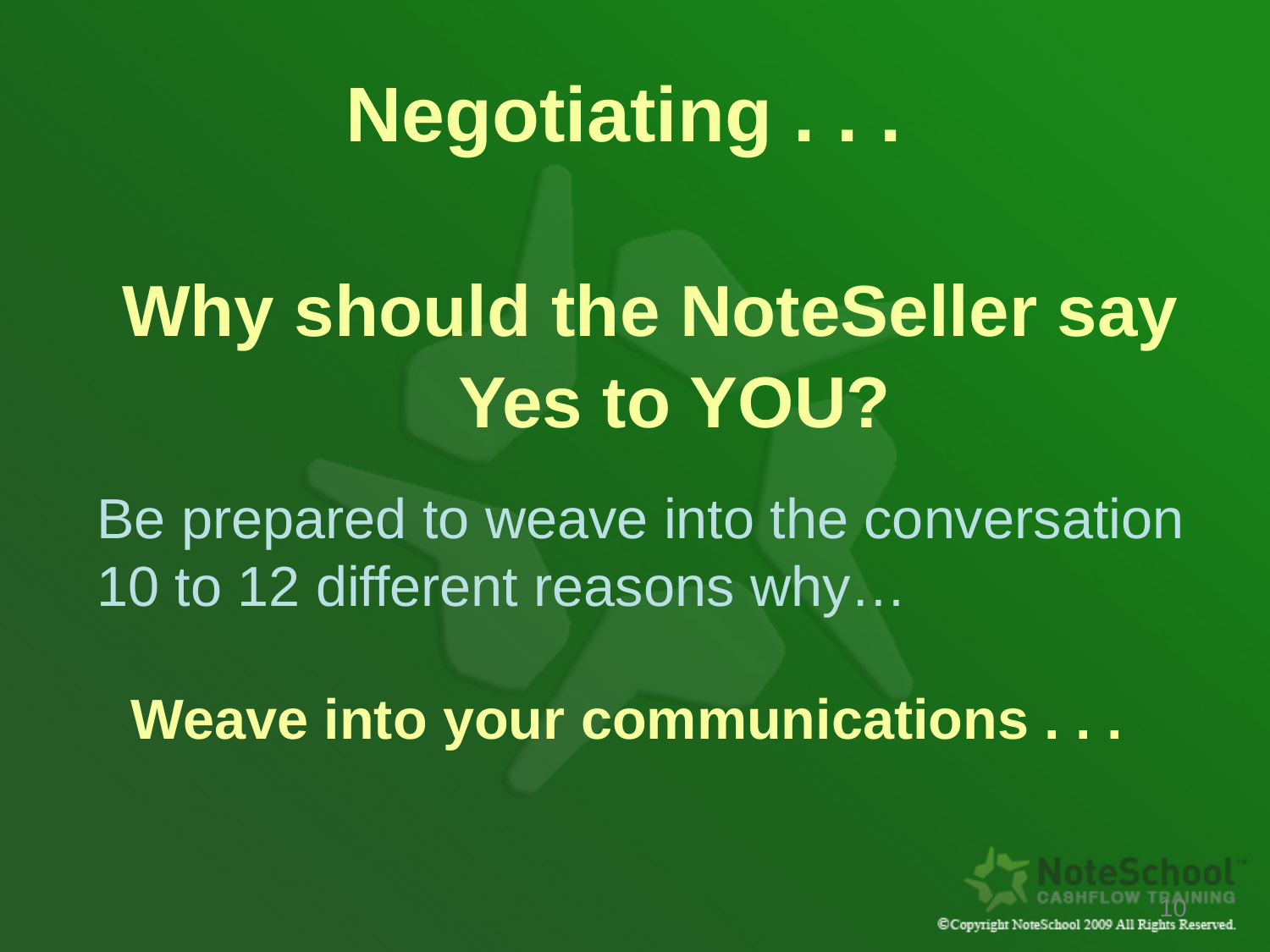

# Negotiating . . .
Why should the NoteSeller say Yes to YOU?

Be prepared to weave into the conversation 10 to 12 different reasons why…
Weave into your communications . . .